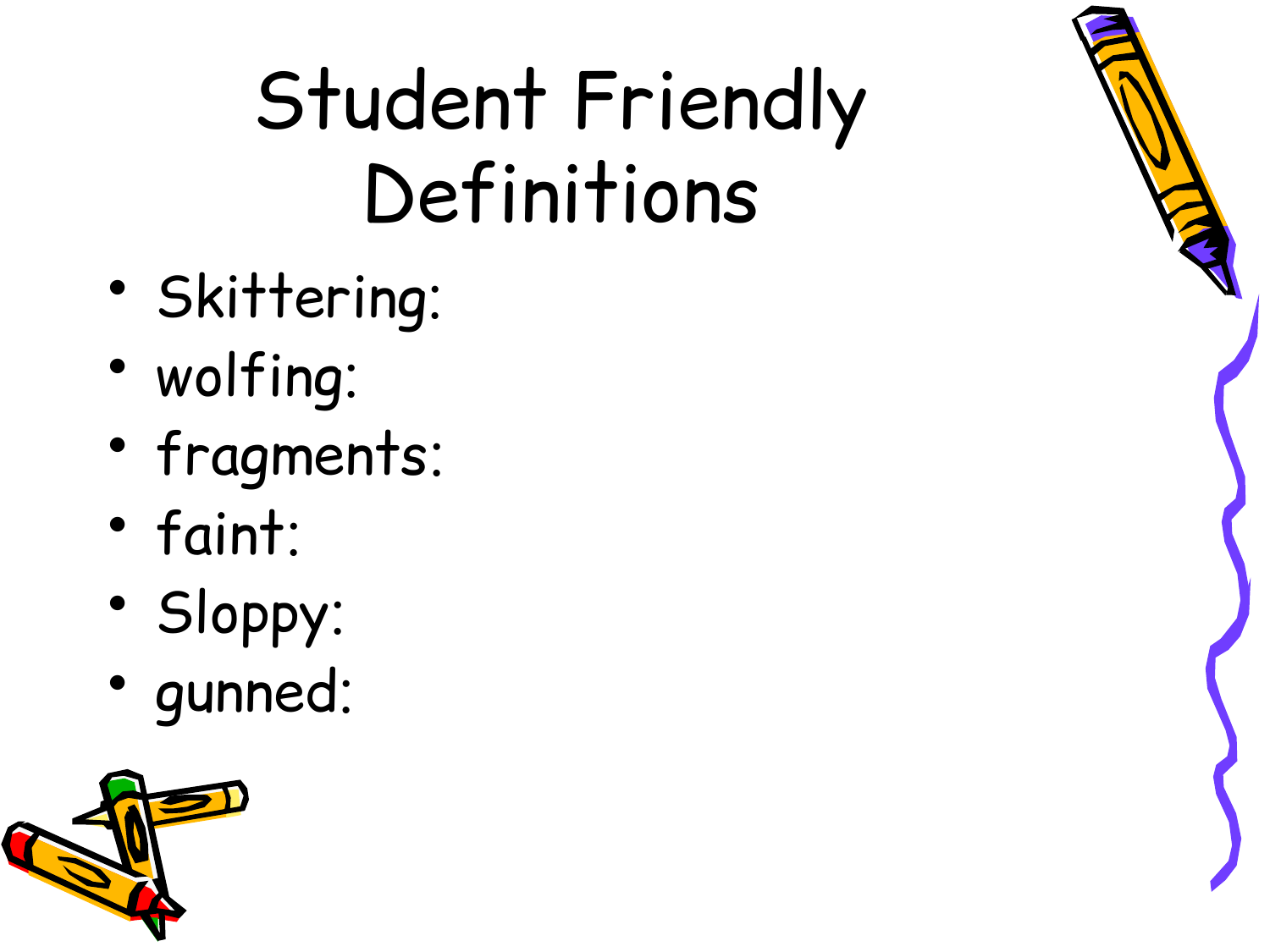

# Student Friendly Definitions
Skittering:
wolfing:
fragments:
faint:
Sloppy:
gunned: